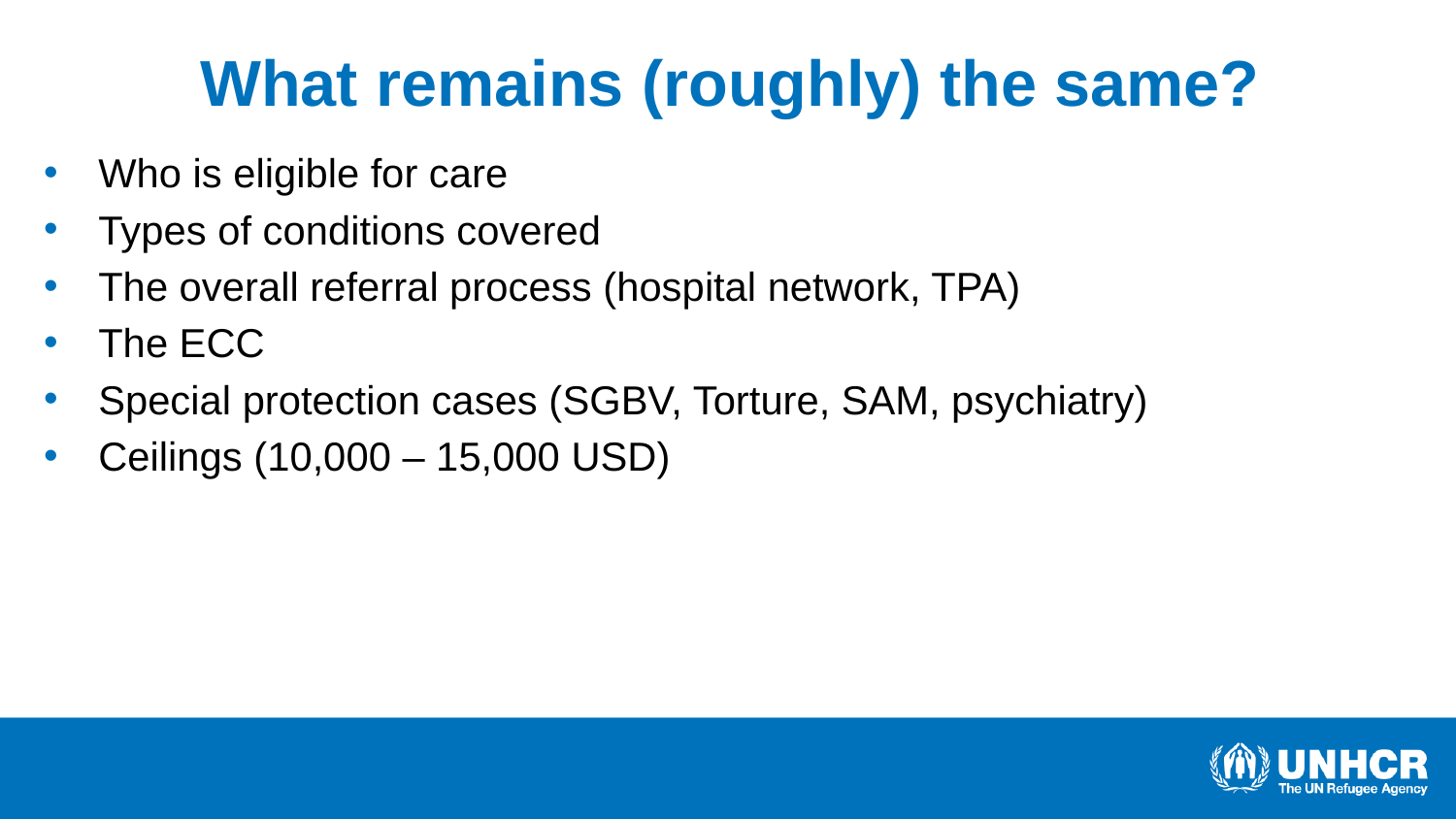

# What remains (roughly) the same?
Who is eligible for care
Types of conditions covered
The overall referral process (hospital network, TPA)
The ECC
Special protection cases (SGBV, Torture, SAM, psychiatry)
Ceilings (10,000 – 15,000 USD)